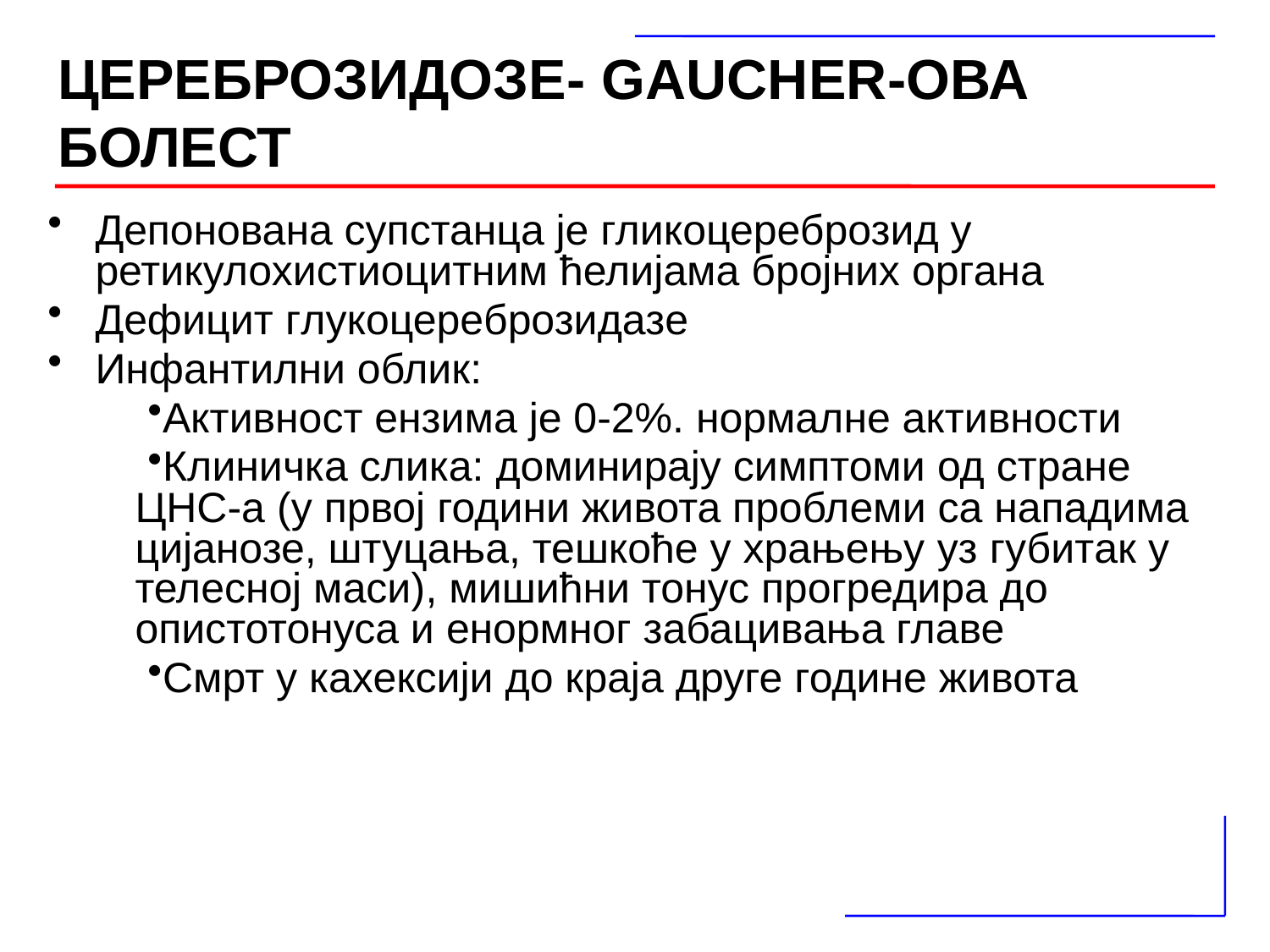

ЦЕРЕБРОЗИДОЗЕ- GAUCHER-ОВА БОЛЕСТ
Депонована супстанца је гликоцереброзид у ретикулохистиоцитним ћелијама бројних органа
Дефицит глукоцереброзидазе
Инфантилни облик:
Активност ензима је 0-2%. нормалне активности
Клиничка слика: доминирају симптоми од стране ЦНС-а (у првој години живота проблеми са нападима  цијанозе, штуцања, тешкоће у храњењу уз губитак у телесној маси), мишићни тонус прогредира до опистотонуса и енормног забацивања главе
Смрт у кахексији до краја друге године живота